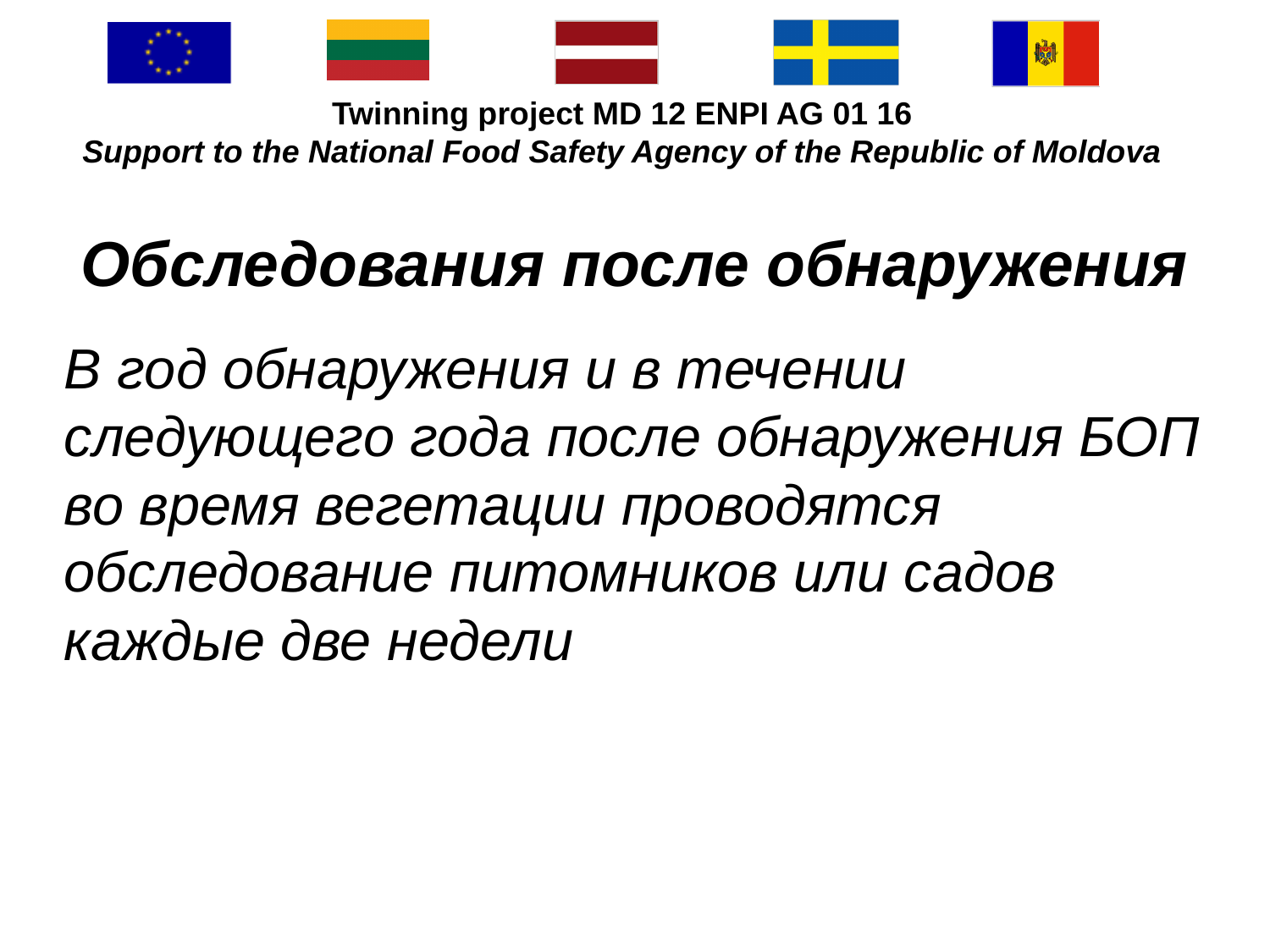

#
Обследования после обнаружения
В год обнаружения и в течении следующего года после обнаружения БОП во время вегетации проводятся обследование питомников или садов каждые две недели